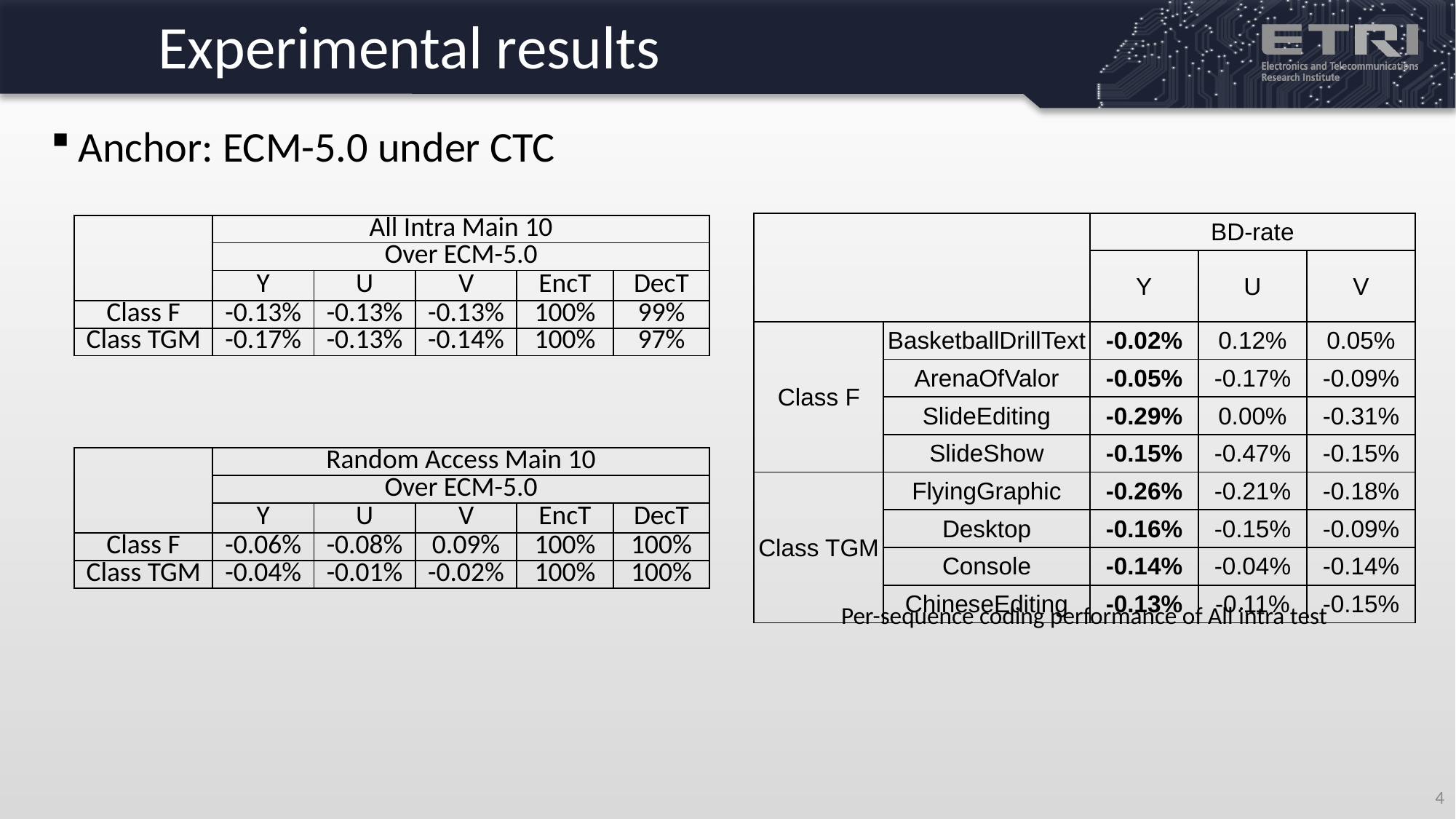

# Experimental results
Anchor: ECM-5.0 under CTC

|  |  | BD-rate |  |  |
| --- | --- | --- | --- | --- |
|  |  | Y | U | V |
| Class F | BasketballDrillText | -0.02% | 0.12% | 0.05% |
|  | ArenaOfValor | -0.05% | -0.17% | -0.09% |
|  | SlideEditing | -0.29% | 0.00% | -0.31% |
|  | SlideShow | -0.15% | -0.47% | -0.15% |
| Class TGM | FlyingGraphic | -0.26% | -0.21% | -0.18% |
|  | Desktop | -0.16% | -0.15% | -0.09% |
|  | Console | -0.14% | -0.04% | -0.14% |
|  | ChineseEditing | -0.13% | -0.11% | -0.15% |
|  | All Intra Main 10 |  |  |  |  |
| --- | --- | --- | --- | --- | --- |
|  | Over ECM-5.0 |  |  |  |  |
|  | Y | U | V | EncT | DecT |
| Class F | -0.13% | -0.13% | -0.13% | 100% | 99% |
| Class TGM | -0.17% | -0.13% | -0.14% | 100% | 97% |
|  | Random Access Main 10 |  |  |  |  |
| --- | --- | --- | --- | --- | --- |
|  | Over ECM-5.0 |  |  |  |  |
|  | Y | U | V | EncT | DecT |
| Class F | -0.06% | -0.08% | 0.09% | 100% | 100% |
| Class TGM | -0.04% | -0.01% | -0.02% | 100% | 100% |
Per-sequence coding performance of All intra test
4